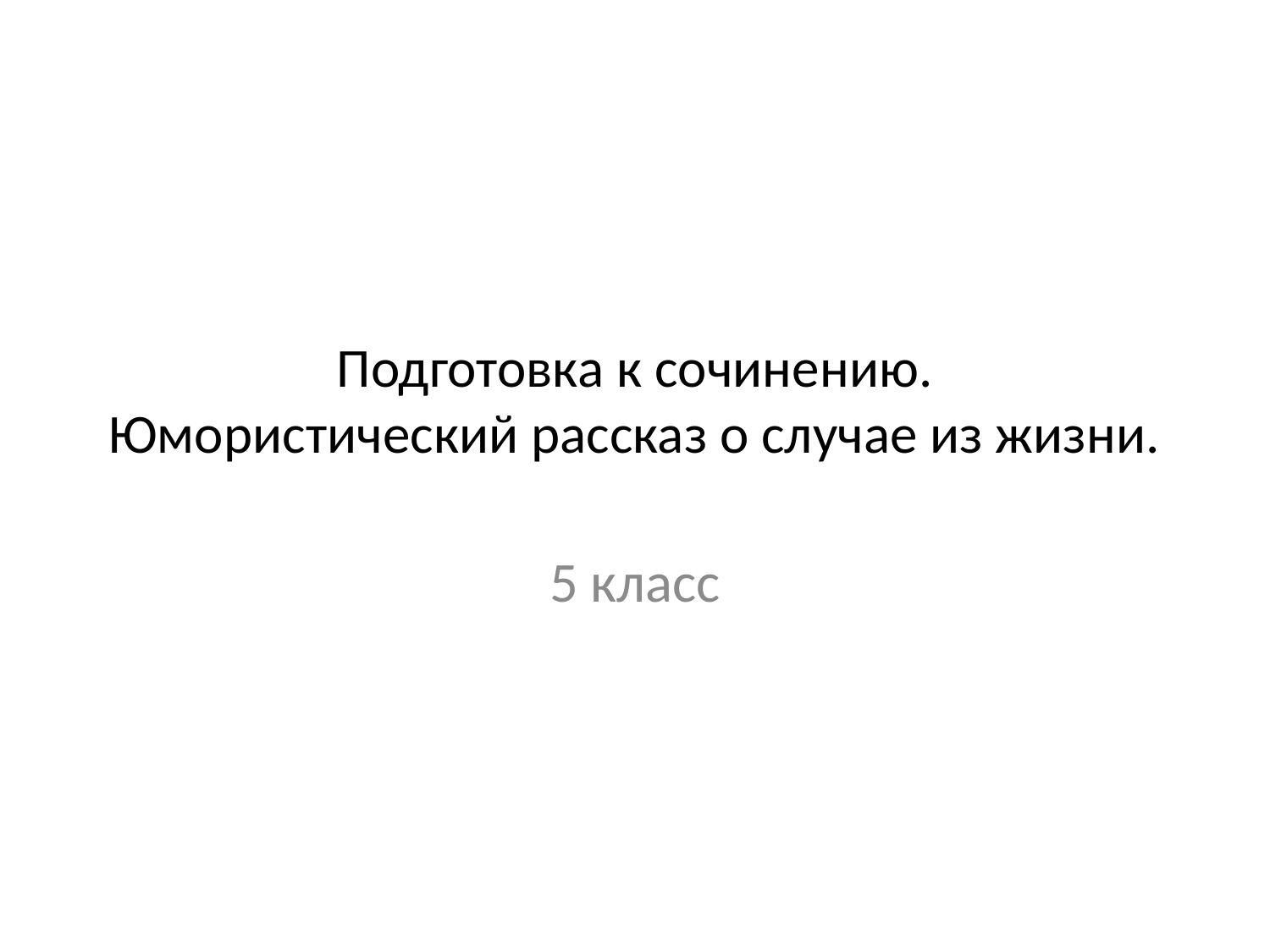

# Подготовка к сочинению. Юмористический рассказ о случае из жизни.
5 класс